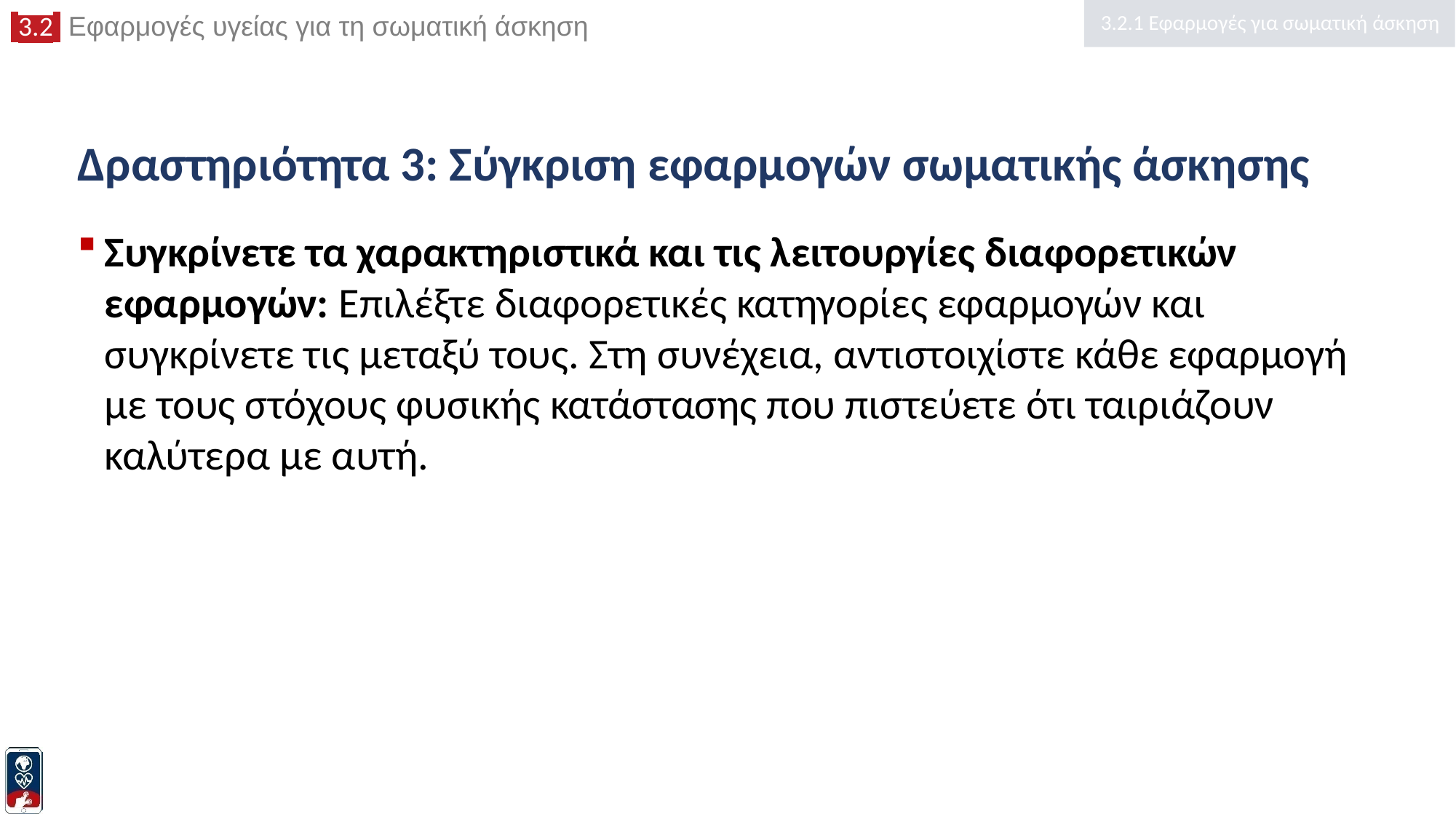

3.2.1 Εφαρμογές για σωματική άσκηση
# Δραστηριότητα 3: Σύγκριση εφαρμογών σωματικής άσκησης
Συγκρίνετε τα χαρακτηριστικά και τις λειτουργίες διαφορετικών εφαρμογών: Επιλέξτε διαφορετικές κατηγορίες εφαρμογών και συγκρίνετε τις μεταξύ τους. Στη συνέχεια, αντιστοιχίστε κάθε εφαρμογή με τους στόχους φυσικής κατάστασης που πιστεύετε ότι ταιριάζουν καλύτερα με αυτή.